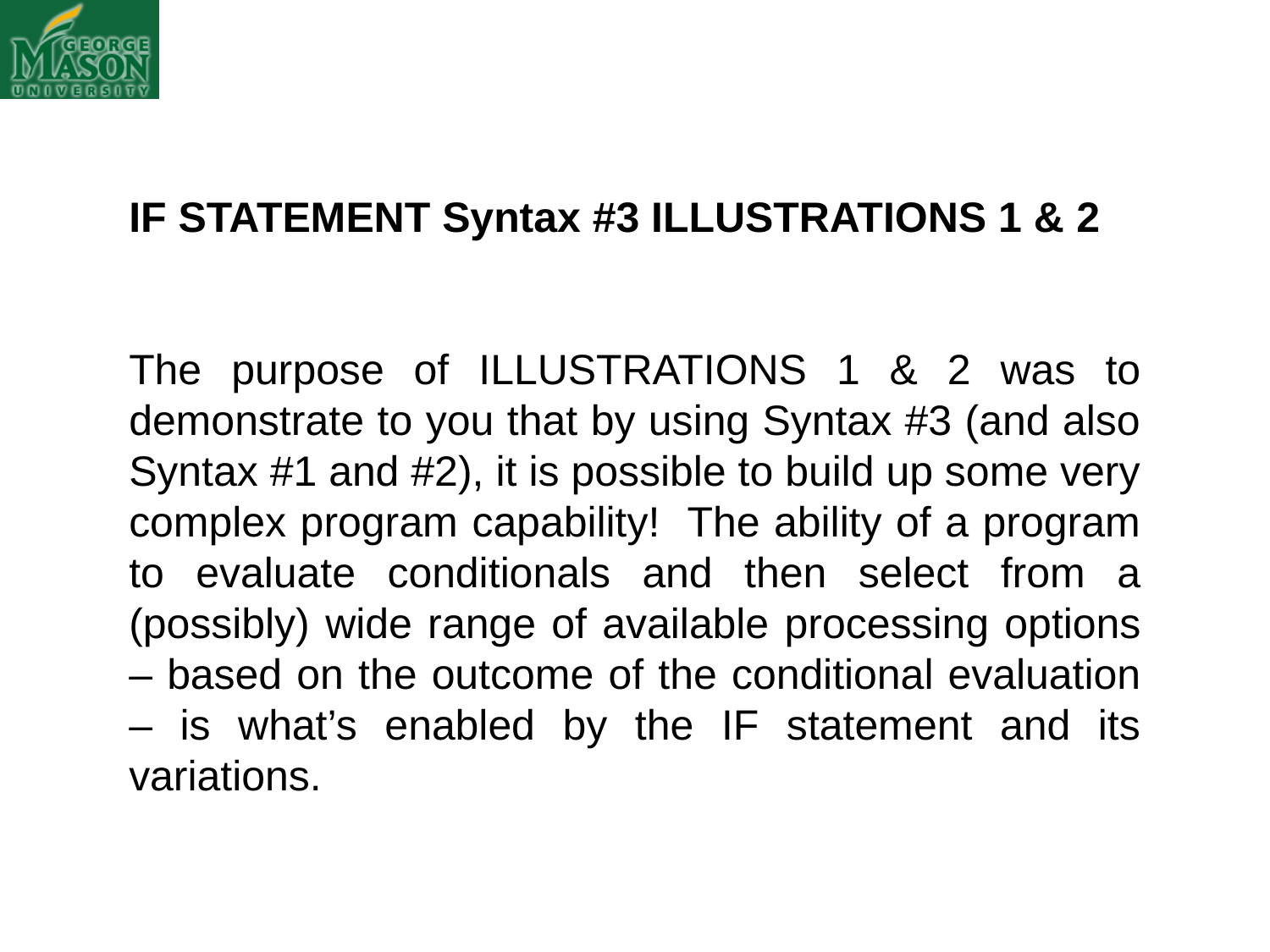

IF STATEMENT Syntax #3 ILLUSTRATIONS 1 & 2

The purpose of ILLUSTRATIONS 1 & 2 was to demonstrate to you that by using Syntax #3 (and also Syntax #1 and #2), it is possible to build up some very complex program capability!  The ability of a program to evaluate conditionals and then select from a (possibly) wide range of available processing options – based on the outcome of the conditional evaluation – is what’s enabled by the IF statement and its variations.